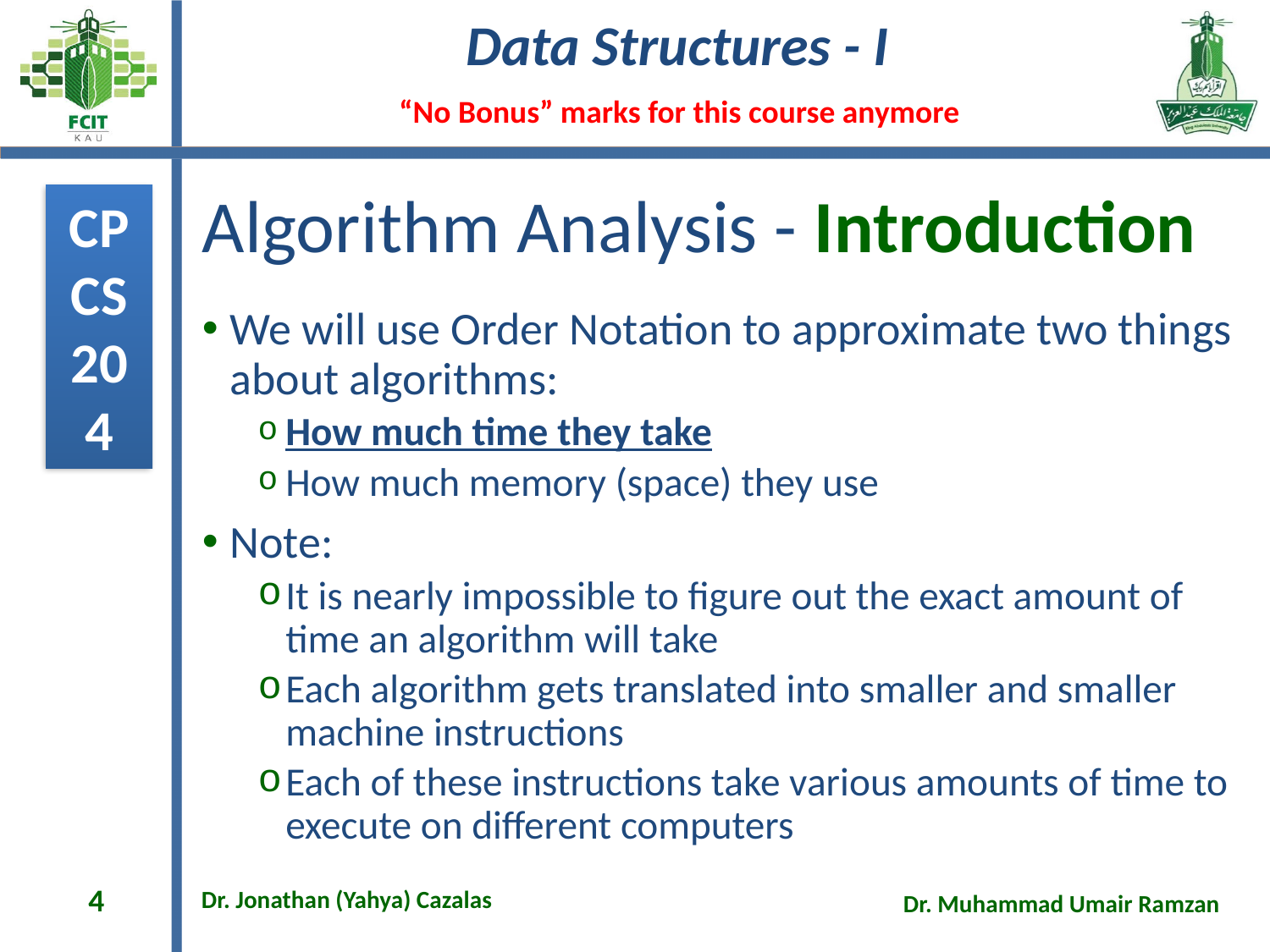

# Algorithm Analysis - Introduction
We will use Order Notation to approximate two things about algorithms:
How much time they take
How much memory (space) they use
Note:
It is nearly impossible to figure out the exact amount of time an algorithm will take
Each algorithm gets translated into smaller and smaller machine instructions
Each of these instructions take various amounts of time to execute on different computers

4